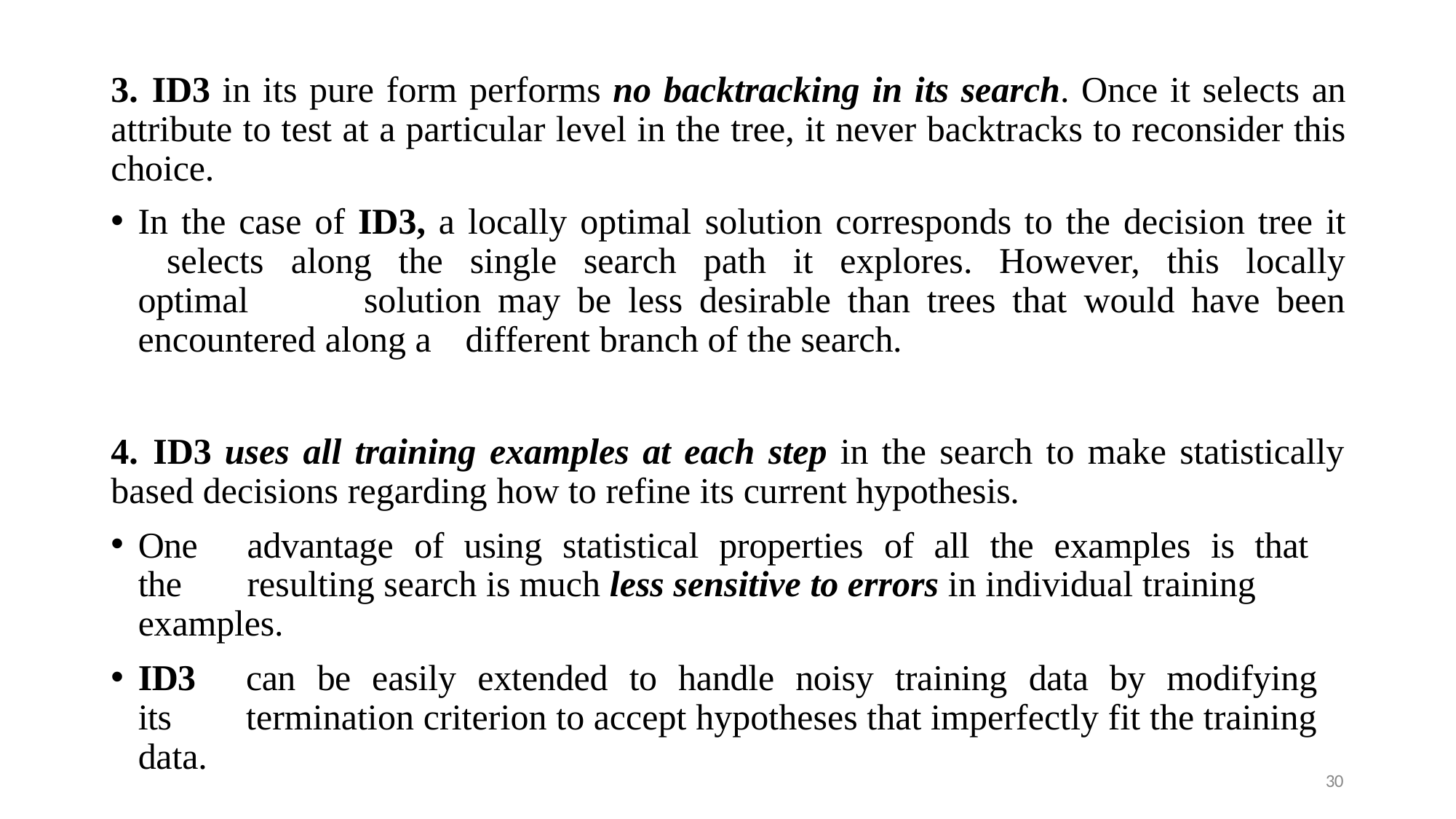

ID3 in its pure form performs no backtracking in its search. Once it selects an attribute to test at a particular level in the tree, it never backtracks to reconsider this choice.
In the case of ID3, a locally optimal solution corresponds to the decision tree it 	selects along the single search path it explores. However, this locally optimal 	solution may be less desirable than trees that would have been encountered along a 	different branch of the search.

	ID3 uses all training examples at each step in the search to make statistically based decisions regarding how to refine its current hypothesis.
One	advantage	of	using	statistical	properties	of	all	the	examples	is	that	the 	resulting search is much less sensitive to errors in individual training examples.
ID3	can	be	easily	extended	to	handle	noisy	training	data	by	modifying	its 	termination criterion to accept hypotheses that imperfectly fit the training data.
30